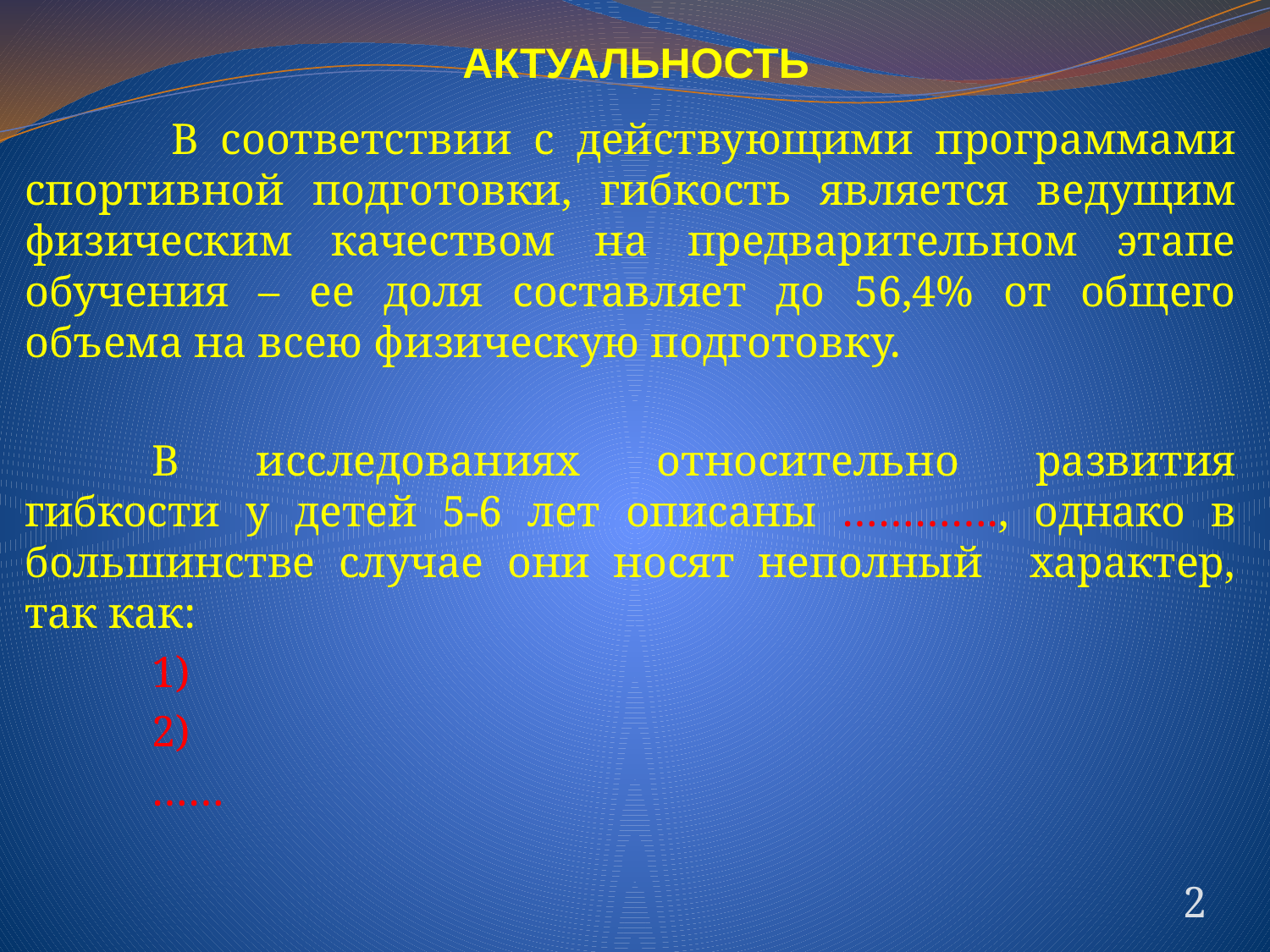

АКТУАЛЬНОСТЬ
	 В соответствии с действующими программами спортивной подготовки, гибкость является ведущим физическим качеством на предварительном этапе обучения – ее доля составляет до 56,4% от общего объема на всею физическую подготовку.

	В исследованиях относительно развития гибкости у детей 5-6 лет описаны …………., однако в большинстве случае они носят неполный  характер, так как:
	1)
	2)
	……

2